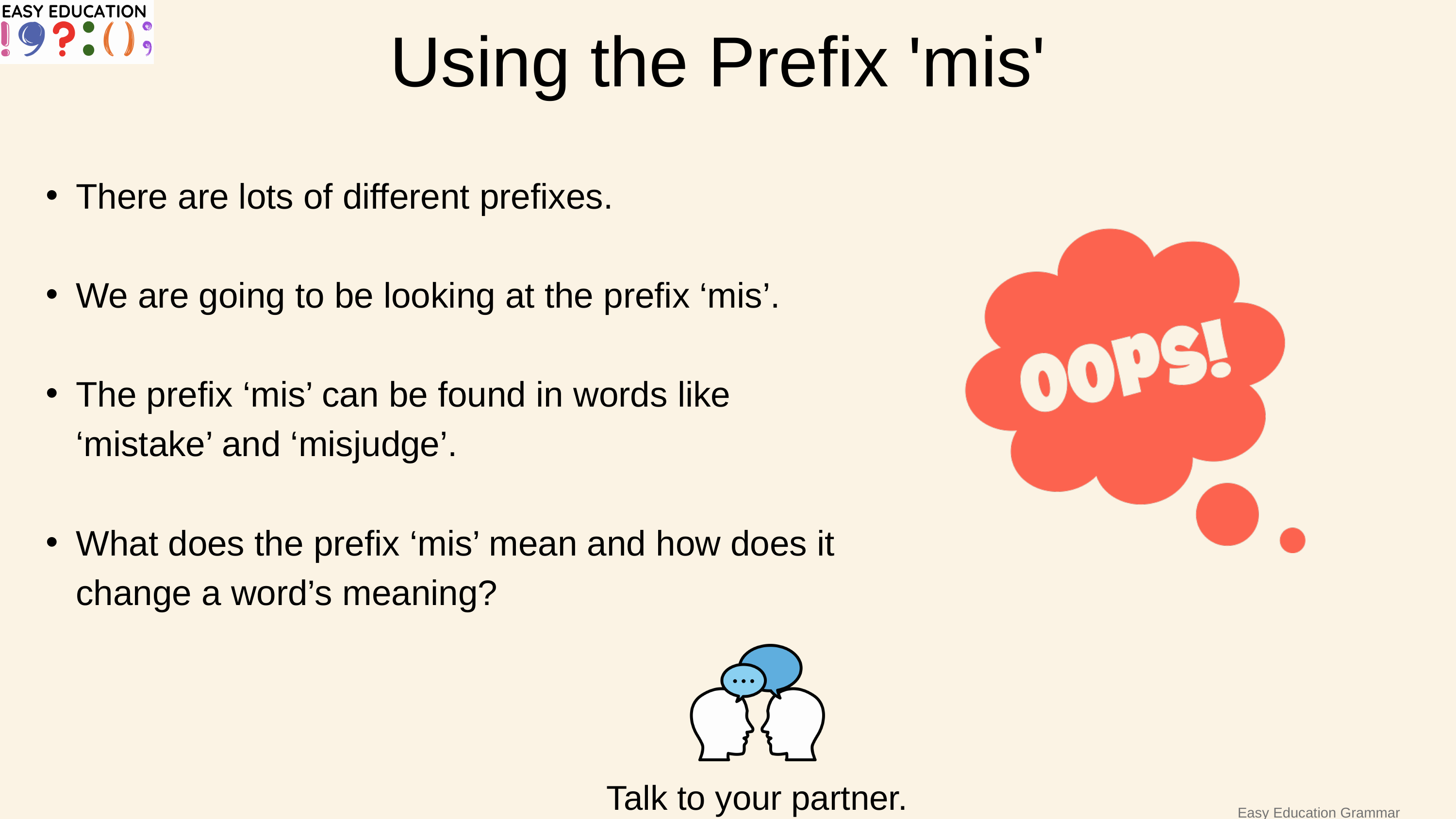

Using the Prefix 'mis'
There are lots of different prefixes.

We are going to be looking at the prefix ‘mis’.

The prefix ‘mis’ can be found in words like ‘mistake’ and ‘misjudge’.

What does the prefix ‘mis’ mean and how does it change a word’s meaning?

Talk to your partner.